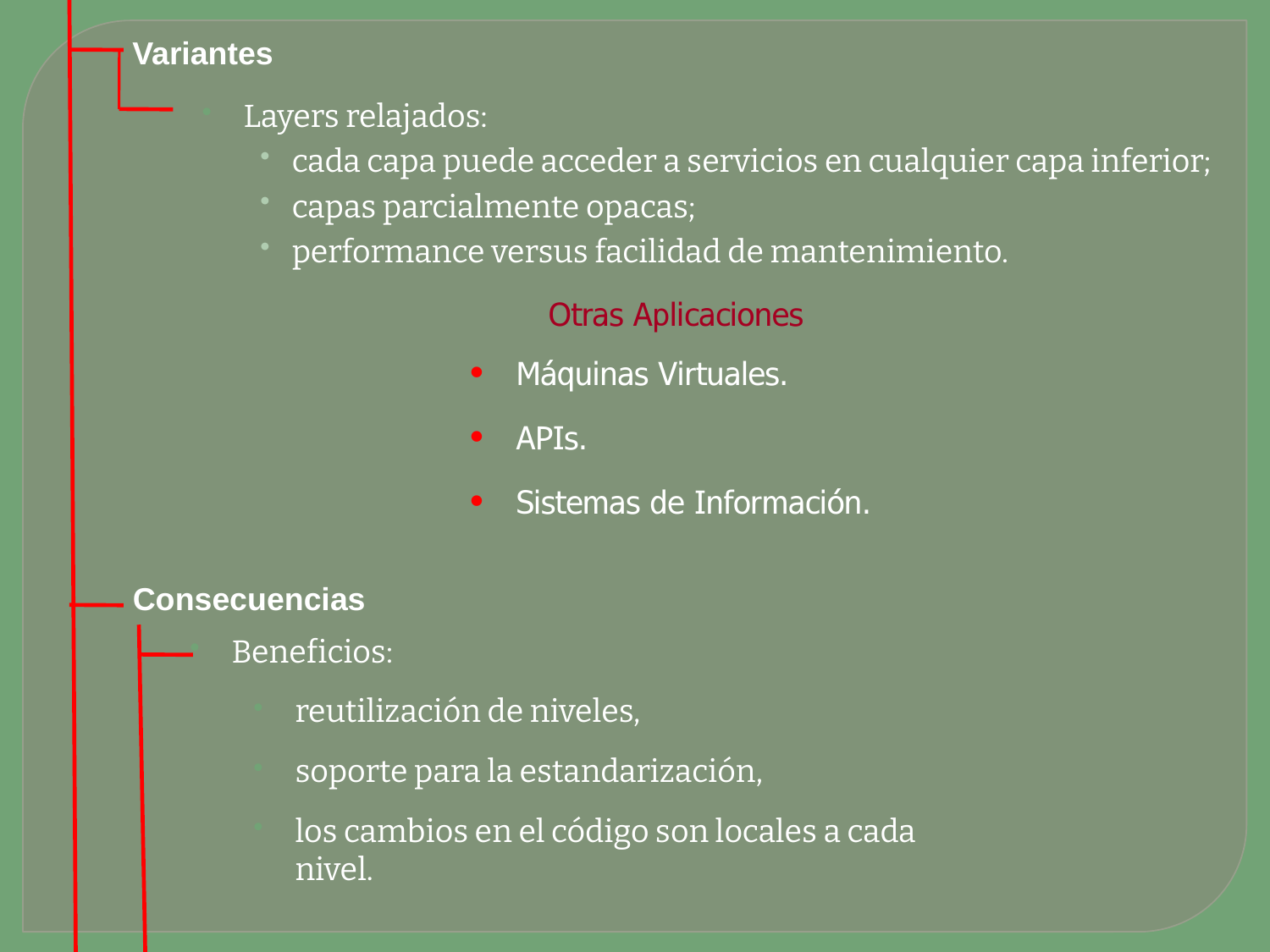

Variantes

Layers relajados:
cada capa puede acceder a servicios en cualquier capa inferior;
capas parcialmente opacas;
performance versus facilidad de mantenimiento.

Otras Aplicaciones
Máquinas Virtuales.
APIs.
Sistemas de Información.

Consecuencias

Beneficios:
reutilización de niveles,
soporte para la estandarización,
los cambios en el código son locales a cada nivel.